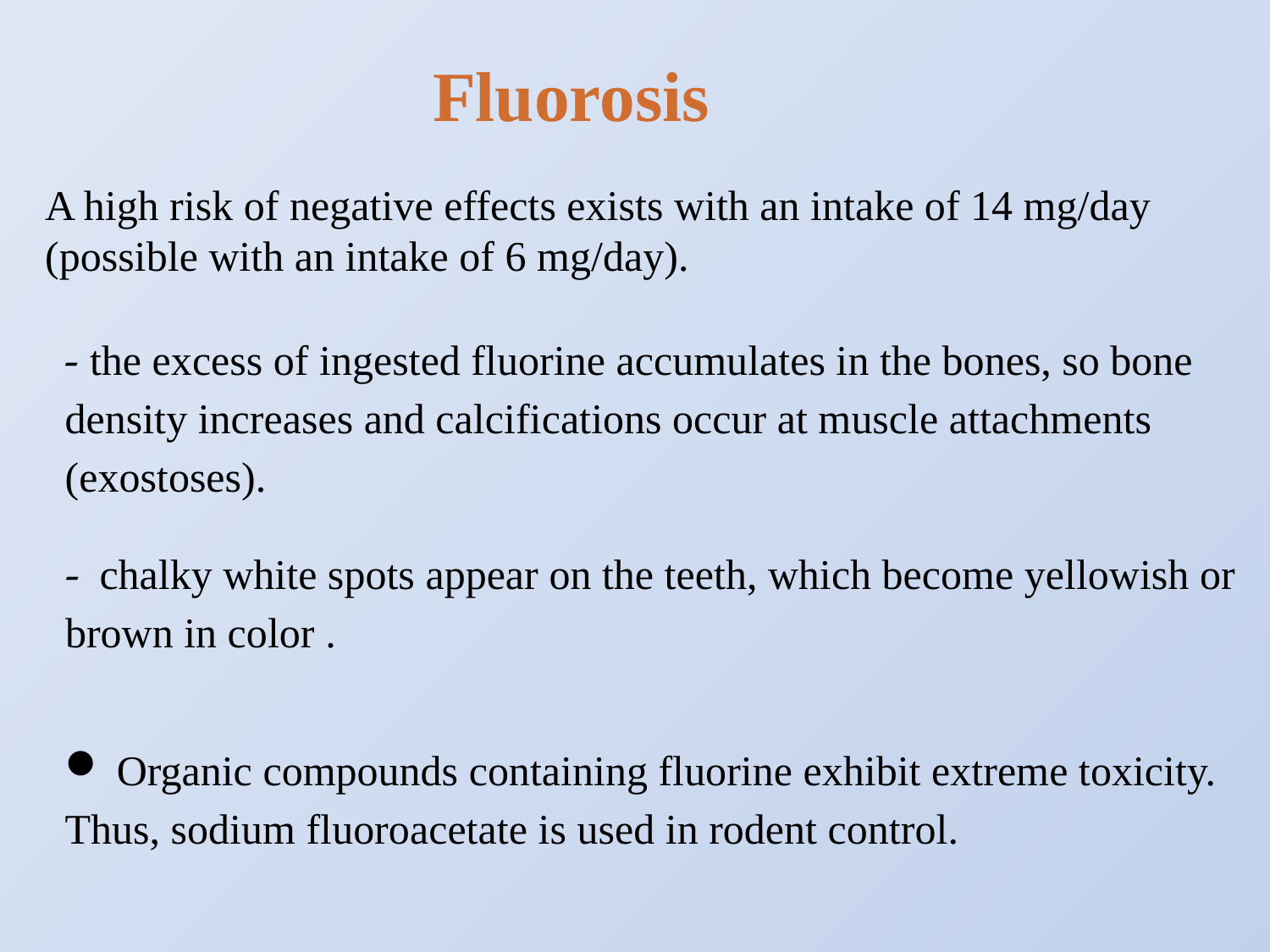

Fluorosis

A high risk of negative effects exists with an intake of 14 mg/day (possible with an intake of 6 mg/day).

- the excess of ingested fluorine accumulates in the bones, so bone density increases and calcifications occur at muscle attachments (exostoses).
-  chalky white spots appear on the teeth, which become yellowish or brown in color .
 Organic compounds containing fluorine exhibit extreme toxicity. Thus, sodium fluoroacetate is used in rodent control.